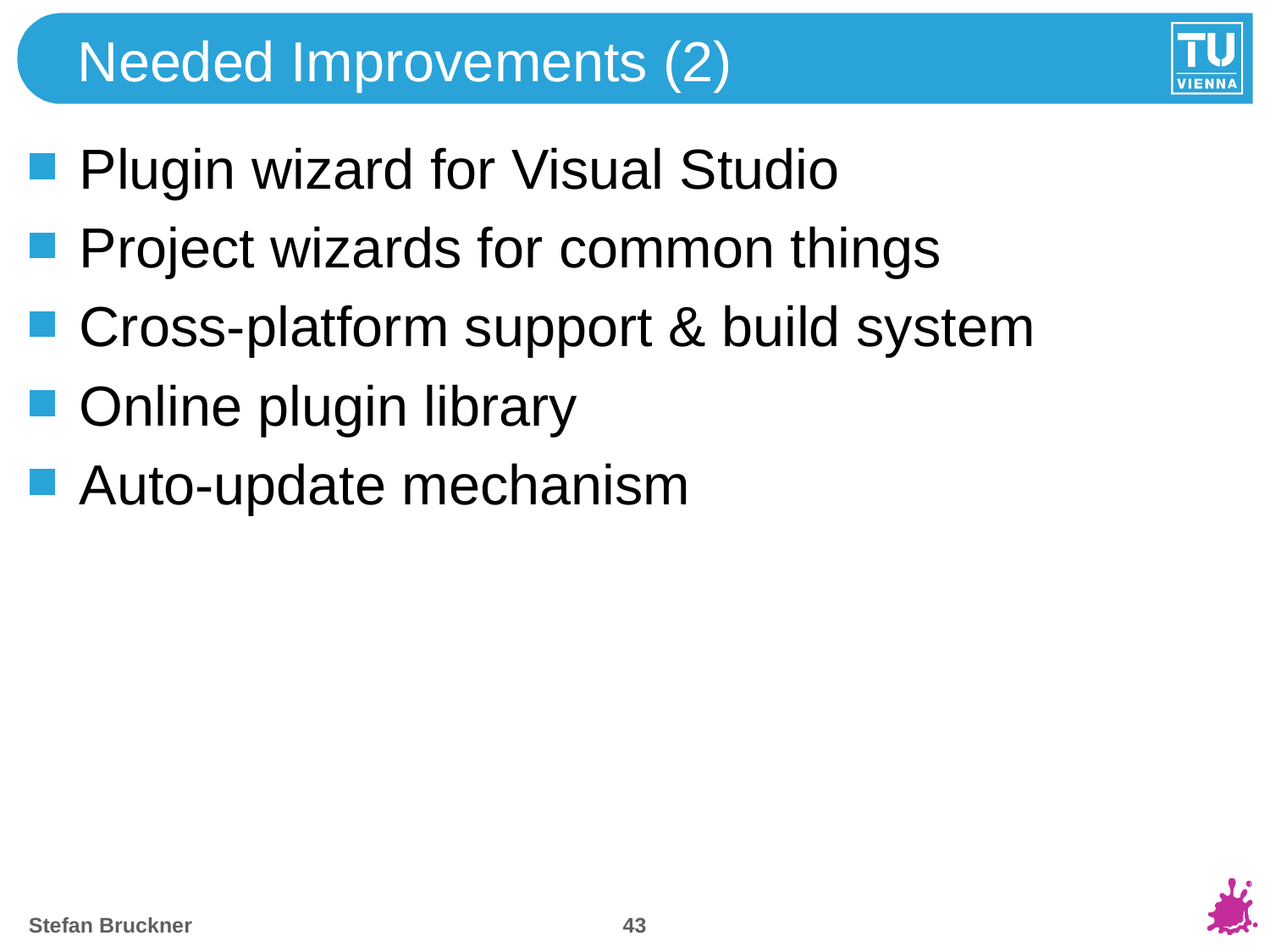

# Needed Improvements (2)
Plugin wizard for Visual Studio
Project wizards for common things
Cross-platform support & build system
Online plugin library
Auto-update mechanism
43
Stefan Bruckner